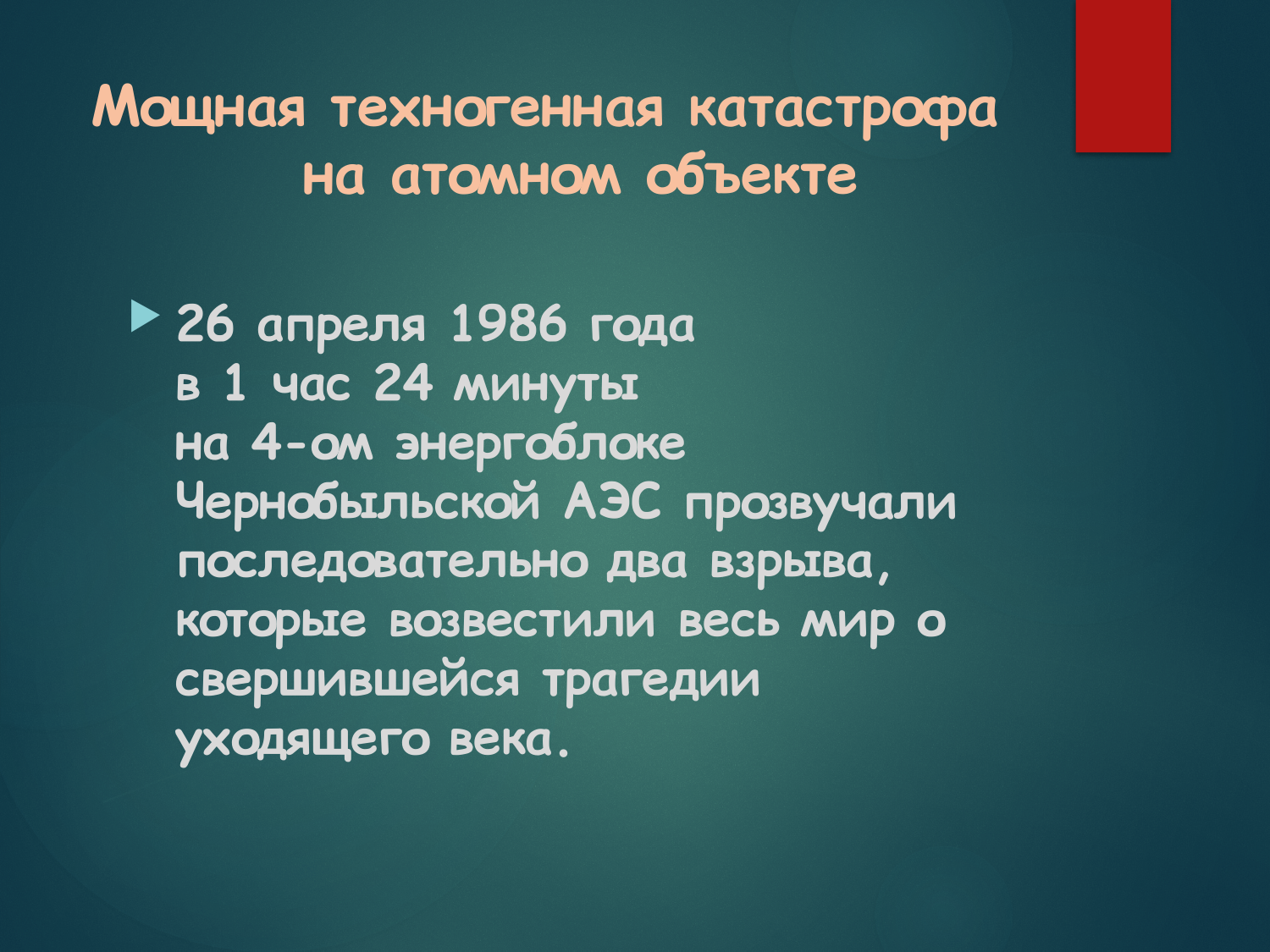

# Мощная техногенная катастрофа на атомном объекте
26 апреля 1986 года
в 1 час 24 минуты
на 4-ом энергоблоке Чернобыльской АЭС прозвучали последовательно два взрыва, которые возвестили весь мир о свершившейся трагедии уходящего века.